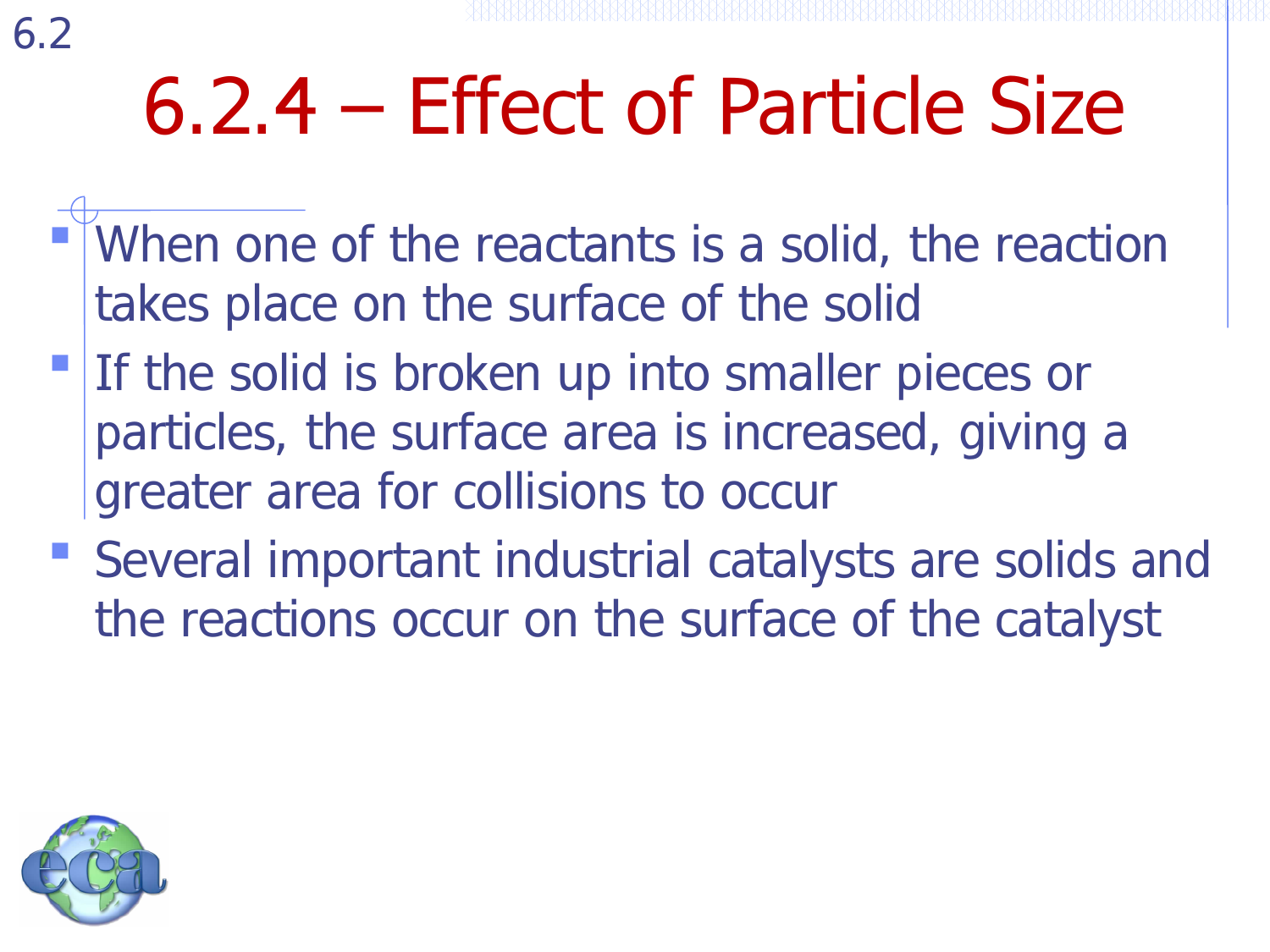

# 6.2.4 – Effect of Particle Size
When one of the reactants is a solid, the reaction takes place on the surface of the solid
If the solid is broken up into smaller pieces or particles, the surface area is increased, giving a greater area for collisions to occur
Several important industrial catalysts are solids and the reactions occur on the surface of the catalyst